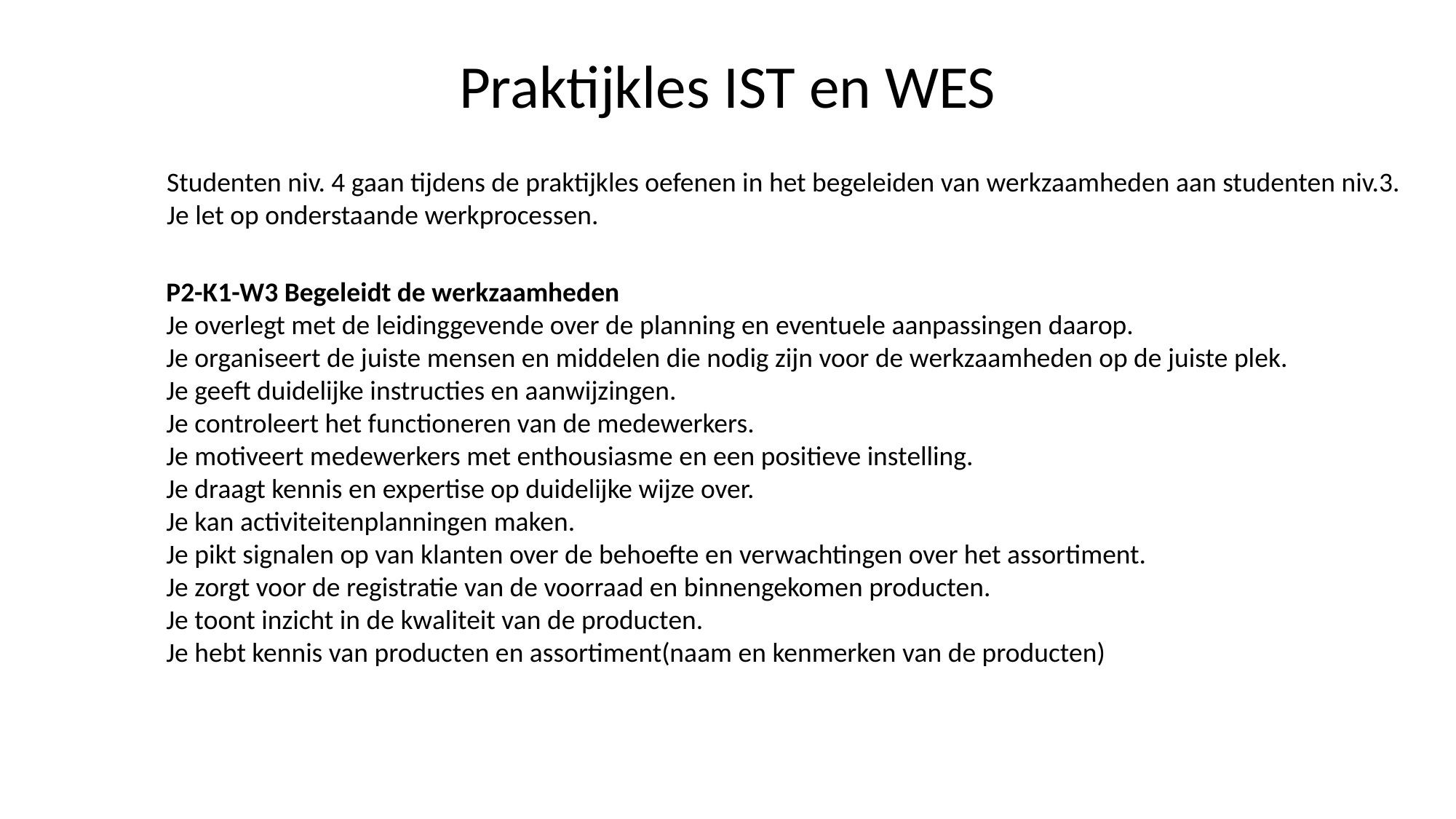

Praktijkles IST en WES
Studenten niv. 4 gaan tijdens de praktijkles oefenen in het begeleiden van werkzaamheden aan studenten niv.3.
Je let op onderstaande werkprocessen.
P2-K1-W3 Begeleidt de werkzaamheden
Je overlegt met de leidinggevende over de planning en eventuele aanpassingen daarop.
Je organiseert de juiste mensen en middelen die nodig zijn voor de werkzaamheden op de juiste plek.
Je geeft duidelijke instructies en aanwijzingen.
Je controleert het functioneren van de medewerkers.
Je motiveert medewerkers met enthousiasme en een positieve instelling.
Je draagt kennis en expertise op duidelijke wijze over.
Je kan activiteitenplanningen maken.
Je pikt signalen op van klanten over de behoefte en verwachtingen over het assortiment.
Je zorgt voor de registratie van de voorraad en binnengekomen producten.
Je toont inzicht in de kwaliteit van de producten.
Je hebt kennis van producten en assortiment(naam en kenmerken van de producten)